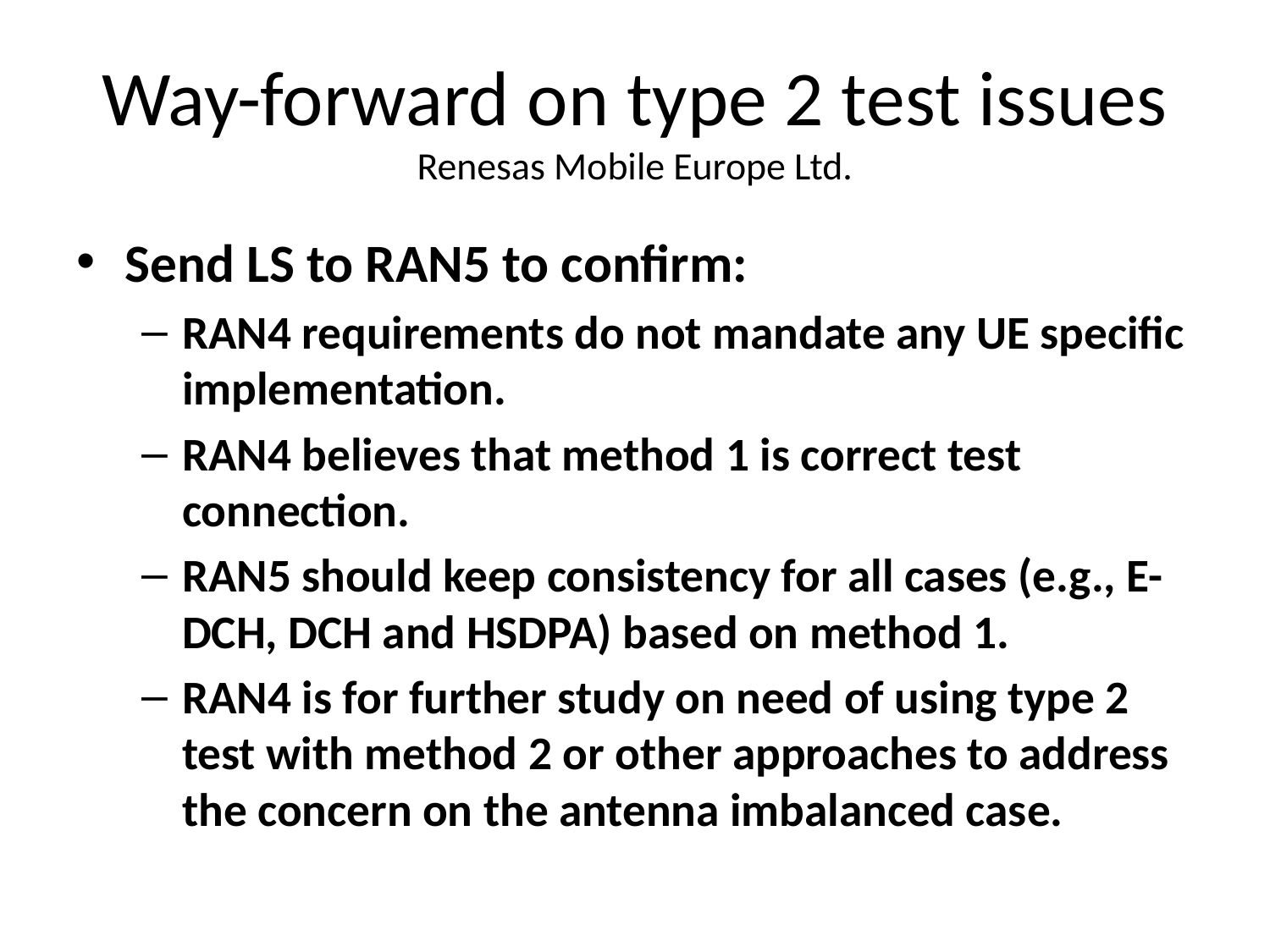

# Way-forward on type 2 test issues Renesas Mobile Europe Ltd.
Send LS to RAN5 to confirm:
RAN4 requirements do not mandate any UE specific implementation.
RAN4 believes that method 1 is correct test connection.
RAN5 should keep consistency for all cases (e.g., E-DCH, DCH and HSDPA) based on method 1.
RAN4 is for further study on need of using type 2 test with method 2 or other approaches to address the concern on the antenna imbalanced case.